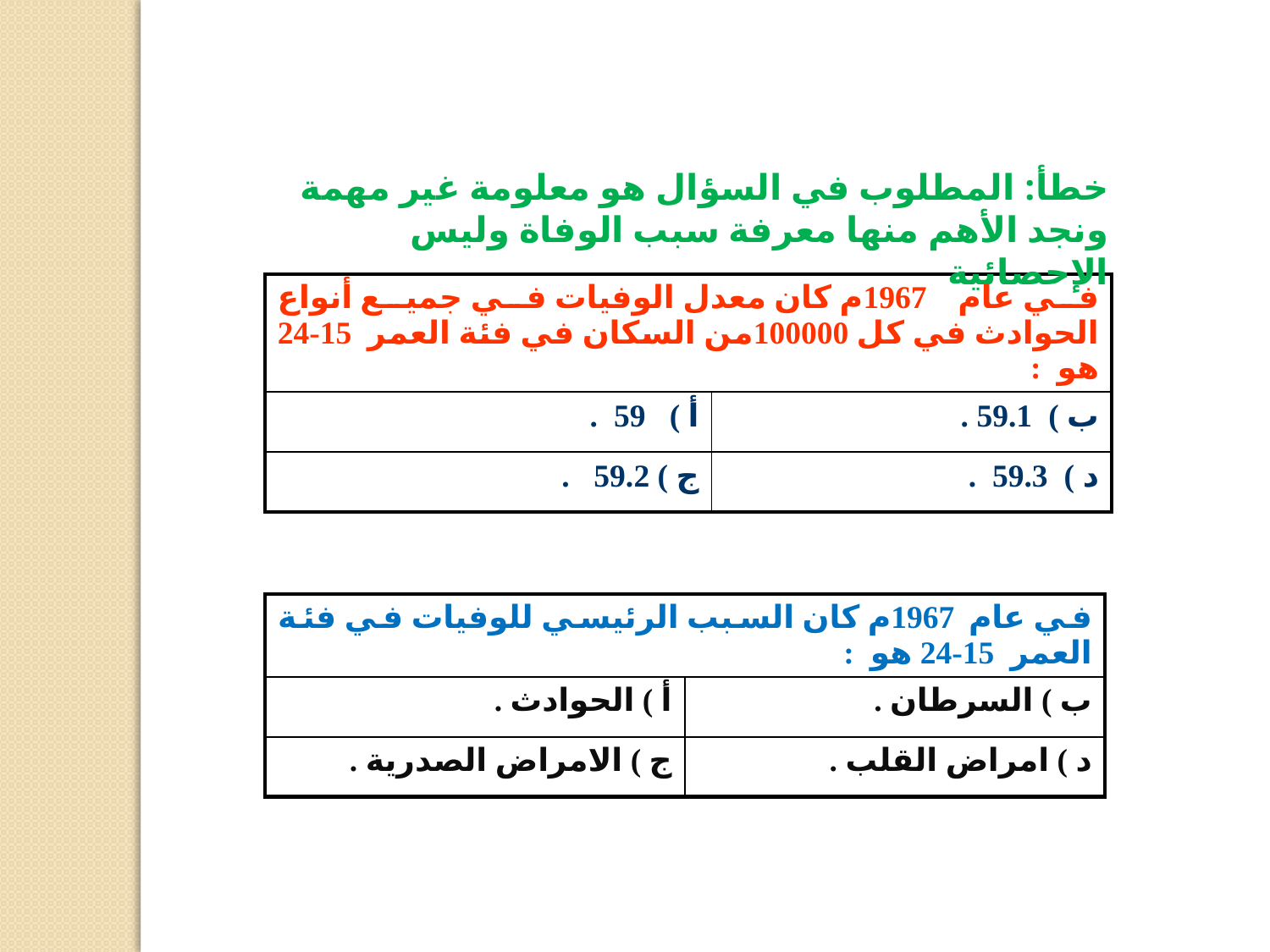

خطأ: المطلوب في السؤال هو معلومة غير مهمة ونجد الأهم منها معرفة سبب الوفاة وليس الإحصائية

| في عام 1967م كان معدل الوفيات في جميع أنواع الحوادث في كل 100000من السكان في فئة العمر 15-24 هو : |  |
| --- | --- |
| أ ) 59 . | ب ) 59.1 . |
| ج ) 59.2 . | د ) 59.3 . |

| في عام 1967م كان السبب الرئيسي للوفيات في فئة العمر 15-24 هو : |  |
| --- | --- |
| أ ) الحوادث . | ب ) السرطان . |
| ج ) الامراض الصدرية . | د ) امراض القلب . |